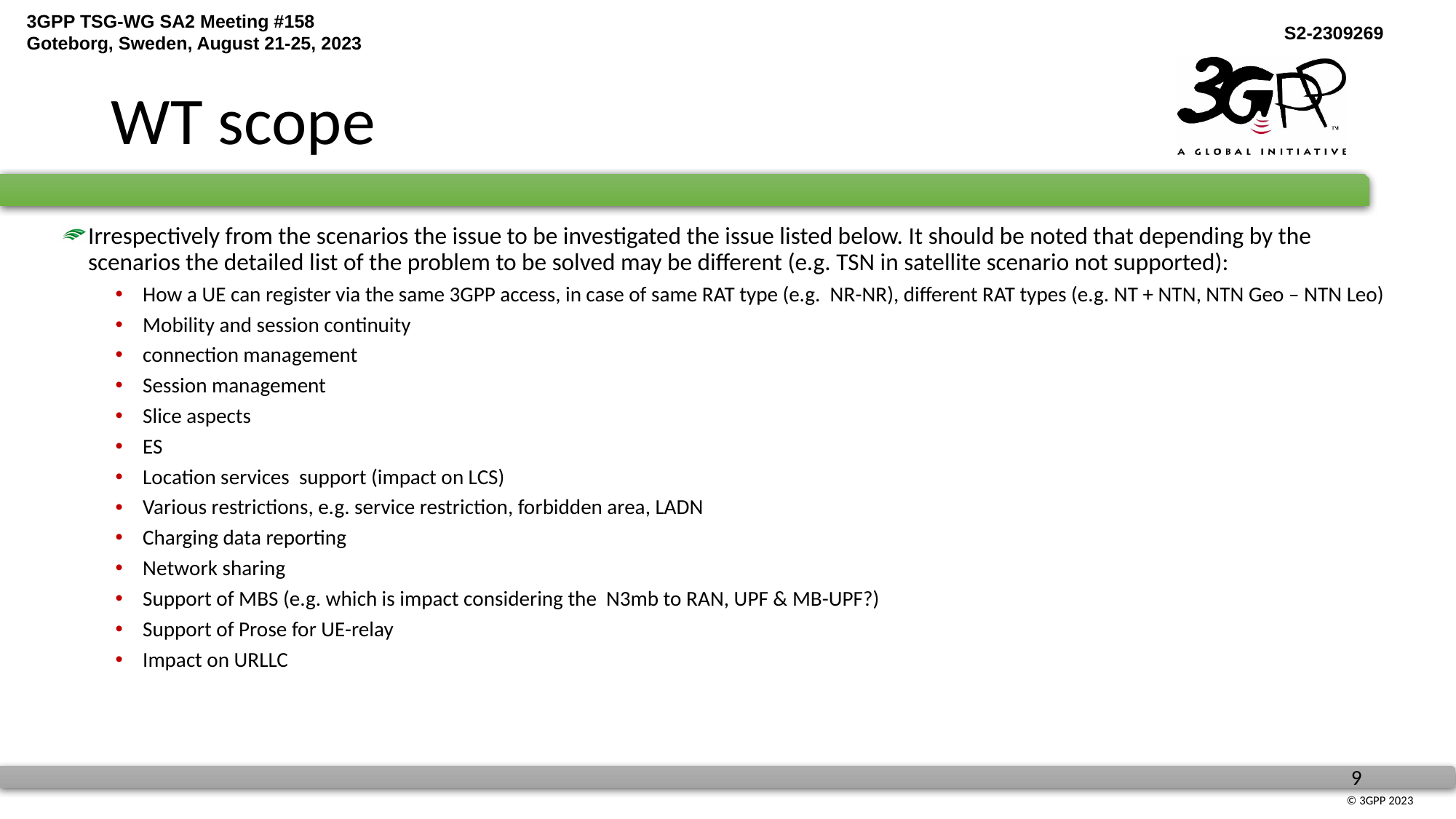

# WT scope
Irrespectively from the scenarios the issue to be investigated the issue listed below. It should be noted that depending by the scenarios the detailed list of the problem to be solved may be different (e.g. TSN in satellite scenario not supported):
How a UE can register via the same 3GPP access, in case of same RAT type (e.g.  NR-NR), different RAT types (e.g. NT + NTN, NTN Geo – NTN Leo)
Mobility and session continuity
connection management
Session management
Slice aspects
ES
Location services  support (impact on LCS)
Various restrictions, e.g. service restriction, forbidden area, LADN
Charging data reporting
Network sharing
Support of MBS (e.g. which is impact considering the  N3mb to RAN, UPF & MB-UPF?)
Support of Prose for UE-relay
Impact on URLLC